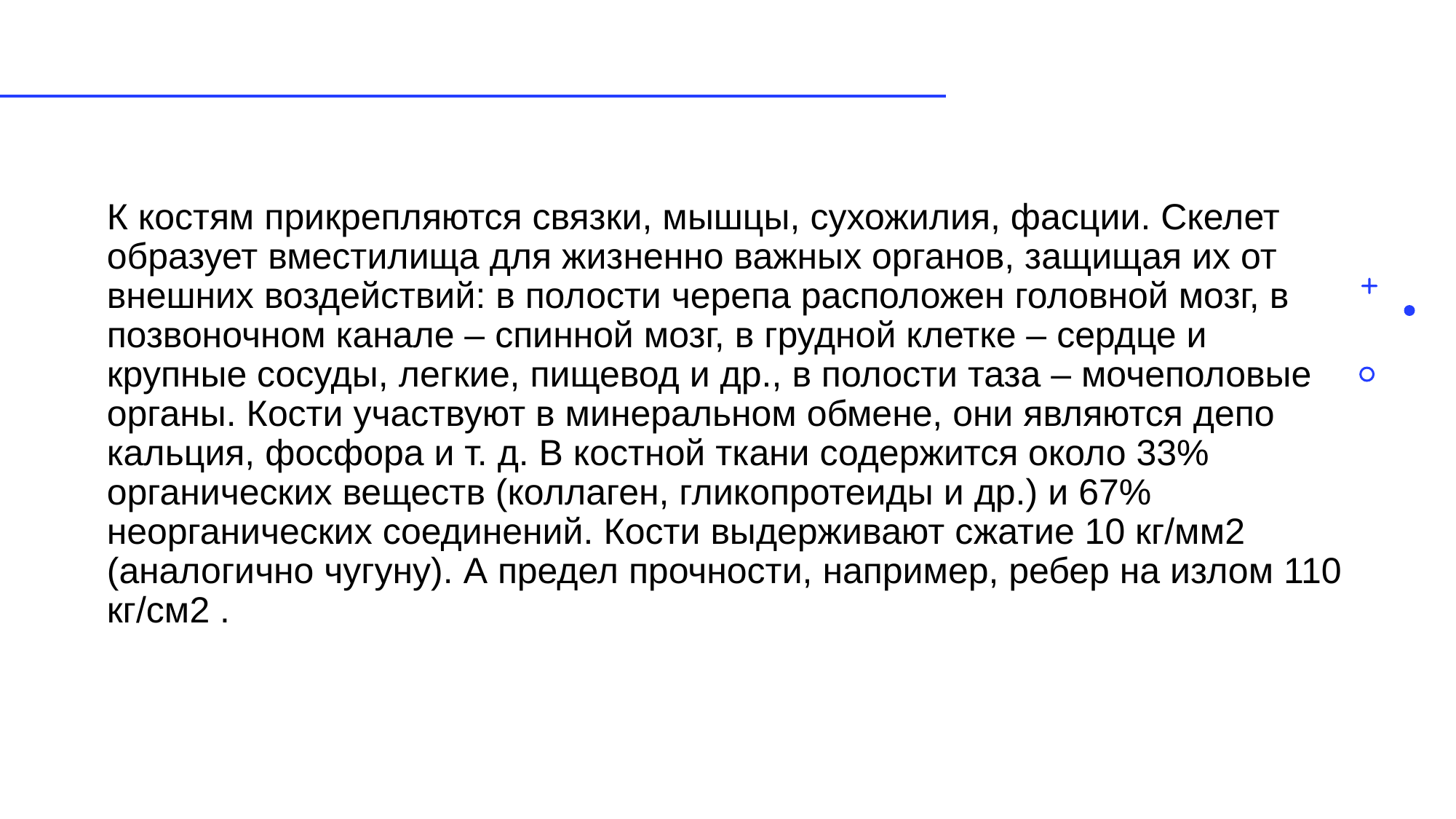

К костям прикрепляются связки, мышцы, сухожилия, фасции. Скелет образует вместилища для жизненно важных органов, защищая их от внешних воздействий: в полости черепа расположен головной мозг, в позвоночном канале – спинной мозг, в грудной клетке – сердце и крупные сосуды, легкие, пищевод и др., в полости таза – мочеполовые органы. Кости участвуют в минеральном обмене, они являются депо кальция, фосфора и т. д. В костной ткани содержится около 33% органических веществ (коллаген, гликопротеиды и др.) и 67% неорганических соединений. Кости выдерживают сжатие 10 кг/мм2 (аналогично чугуну). А предел прочности, например, ребер на излом 110 кг/см2 .